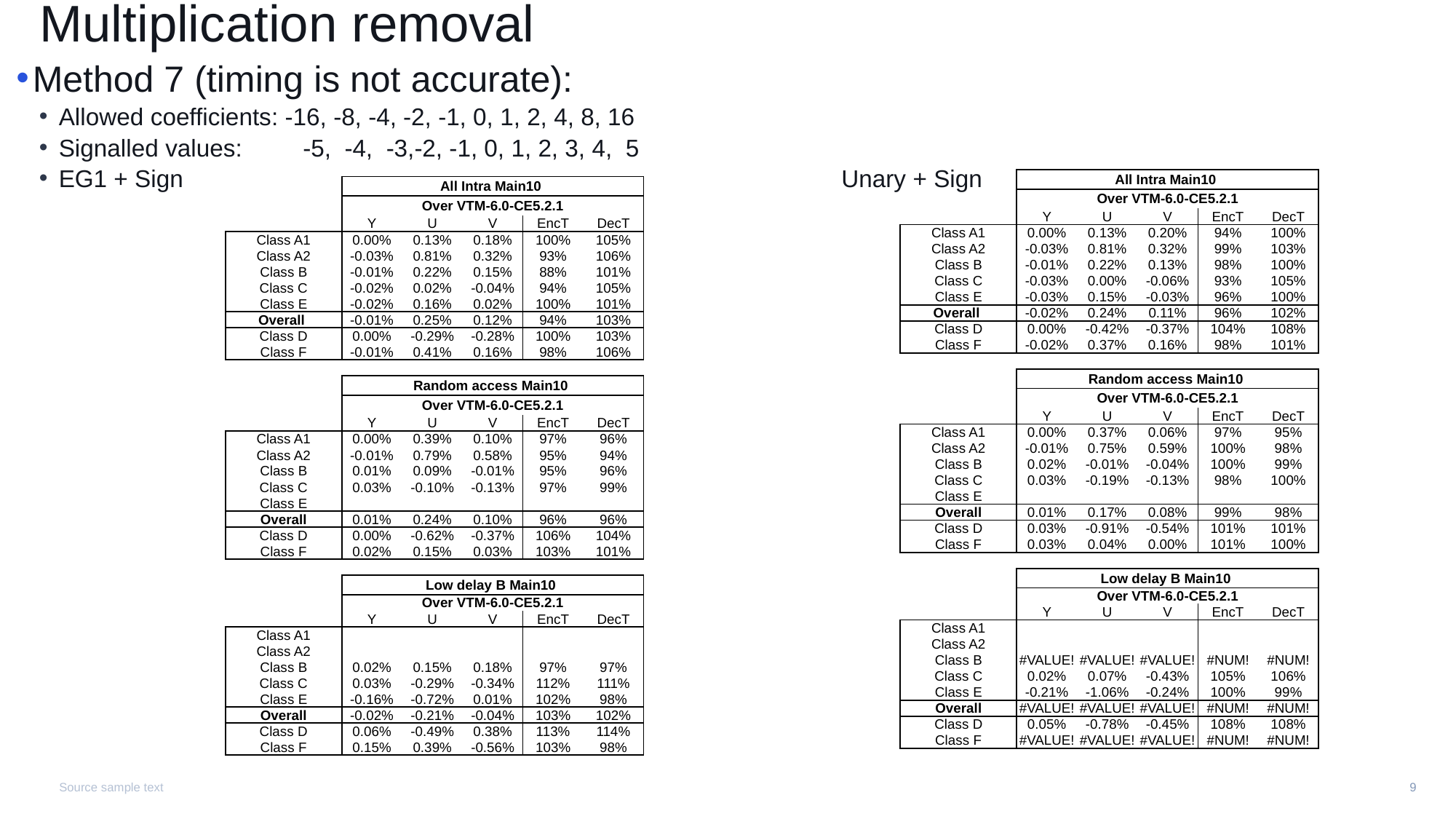

# Multiplication removal
Method 7 (timing is not accurate):
Allowed coefficients: -16, -8, -4, -2, -1, 0, 1, 2, 4, 8, 16
Signalled values:         -5,  -4,  -3,-2, -1, 0, 1, 2, 3, 4,  5
EG1 + Sign  					                   Unary + Sign
|  | All Intra Main10 |  |  |  |  |
| --- | --- | --- | --- | --- | --- |
|  | Over VTM-6.0-CE5.2.1 |  |  |  |  |
|  | Y | U | V | EncT | DecT |
| Class A1 | 0.00% | 0.13% | 0.20% | 94% | 100% |
| Class A2 | -0.03% | 0.81% | 0.32% | 99% | 103% |
| Class B | -0.01% | 0.22% | 0.13% | 98% | 100% |
| Class C | -0.03% | 0.00% | -0.06% | 93% | 105% |
| Class E | -0.03% | 0.15% | -0.03% | 96% | 100% |
| Overall | -0.02% | 0.24% | 0.11% | 96% | 102% |
| Class D | 0.00% | -0.42% | -0.37% | 104% | 108% |
| Class F | -0.02% | 0.37% | 0.16% | 98% | 101% |
|  |  |  |  |  |  |
|  | Random access Main10 |  |  |  |  |
|  | Over VTM-6.0-CE5.2.1 |  |  |  |  |
|  | Y | U | V | EncT | DecT |
| Class A1 | 0.00% | 0.37% | 0.06% | 97% | 95% |
| Class A2 | -0.01% | 0.75% | 0.59% | 100% | 98% |
| Class B | 0.02% | -0.01% | -0.04% | 100% | 99% |
| Class C | 0.03% | -0.19% | -0.13% | 98% | 100% |
| Class E |  |  |  |  |  |
| Overall | 0.01% | 0.17% | 0.08% | 99% | 98% |
| Class D | 0.03% | -0.91% | -0.54% | 101% | 101% |
| Class F | 0.03% | 0.04% | 0.00% | 101% | 100% |
|  |  |  |  |  |  |
|  | Low delay B Main10 |  |  |  |  |
|  | Over VTM-6.0-CE5.2.1 |  |  |  |  |
|  | Y | U | V | EncT | DecT |
| Class A1 |  |  |  |  |  |
| Class A2 |  |  |  |  |  |
| Class B | #VALUE! | #VALUE! | #VALUE! | #NUM! | #NUM! |
| Class C | 0.02% | 0.07% | -0.43% | 105% | 106% |
| Class E | -0.21% | -1.06% | -0.24% | 100% | 99% |
| Overall | #VALUE! | #VALUE! | #VALUE! | #NUM! | #NUM! |
| Class D | 0.05% | -0.78% | -0.45% | 108% | 108% |
| Class F | #VALUE! | #VALUE! | #VALUE! | #NUM! | #NUM! |
|  | All Intra Main10 |  |  |  |  |
| --- | --- | --- | --- | --- | --- |
|  | Over VTM-6.0-CE5.2.1 |  |  |  |  |
|  | Y | U | V | EncT | DecT |
| Class A1 | 0.00% | 0.13% | 0.18% | 100% | 105% |
| Class A2 | -0.03% | 0.81% | 0.32% | 93% | 106% |
| Class B | -0.01% | 0.22% | 0.15% | 88% | 101% |
| Class C | -0.02% | 0.02% | -0.04% | 94% | 105% |
| Class E | -0.02% | 0.16% | 0.02% | 100% | 101% |
| Overall | -0.01% | 0.25% | 0.12% | 94% | 103% |
| Class D | 0.00% | -0.29% | -0.28% | 100% | 103% |
| Class F | -0.01% | 0.41% | 0.16% | 98% | 106% |
|  |  |  |  |  |  |
|  | Random access Main10 |  |  |  |  |
|  | Over VTM-6.0-CE5.2.1 |  |  |  |  |
|  | Y | U | V | EncT | DecT |
| Class A1 | 0.00% | 0.39% | 0.10% | 97% | 96% |
| Class A2 | -0.01% | 0.79% | 0.58% | 95% | 94% |
| Class B | 0.01% | 0.09% | -0.01% | 95% | 96% |
| Class C | 0.03% | -0.10% | -0.13% | 97% | 99% |
| Class E |  |  |  |  |  |
| Overall | 0.01% | 0.24% | 0.10% | 96% | 96% |
| Class D | 0.00% | -0.62% | -0.37% | 106% | 104% |
| Class F | 0.02% | 0.15% | 0.03% | 103% | 101% |
|  |  |  |  |  |  |
|  | Low delay B Main10 |  |  |  |  |
|  | Over VTM-6.0-CE5.2.1 |  |  |  |  |
|  | Y | U | V | EncT | DecT |
| Class A1 |  |  |  |  |  |
| Class A2 |  |  |  |  |  |
| Class B | 0.02% | 0.15% | 0.18% | 97% | 97% |
| Class C | 0.03% | -0.29% | -0.34% | 112% | 111% |
| Class E | -0.16% | -0.72% | 0.01% | 102% | 98% |
| Overall | -0.02% | -0.21% | -0.04% | 103% | 102% |
| Class D | 0.06% | -0.49% | 0.38% | 113% | 114% |
| Class F | 0.15% | 0.39% | -0.56% | 103% | 98% |
Source sample text